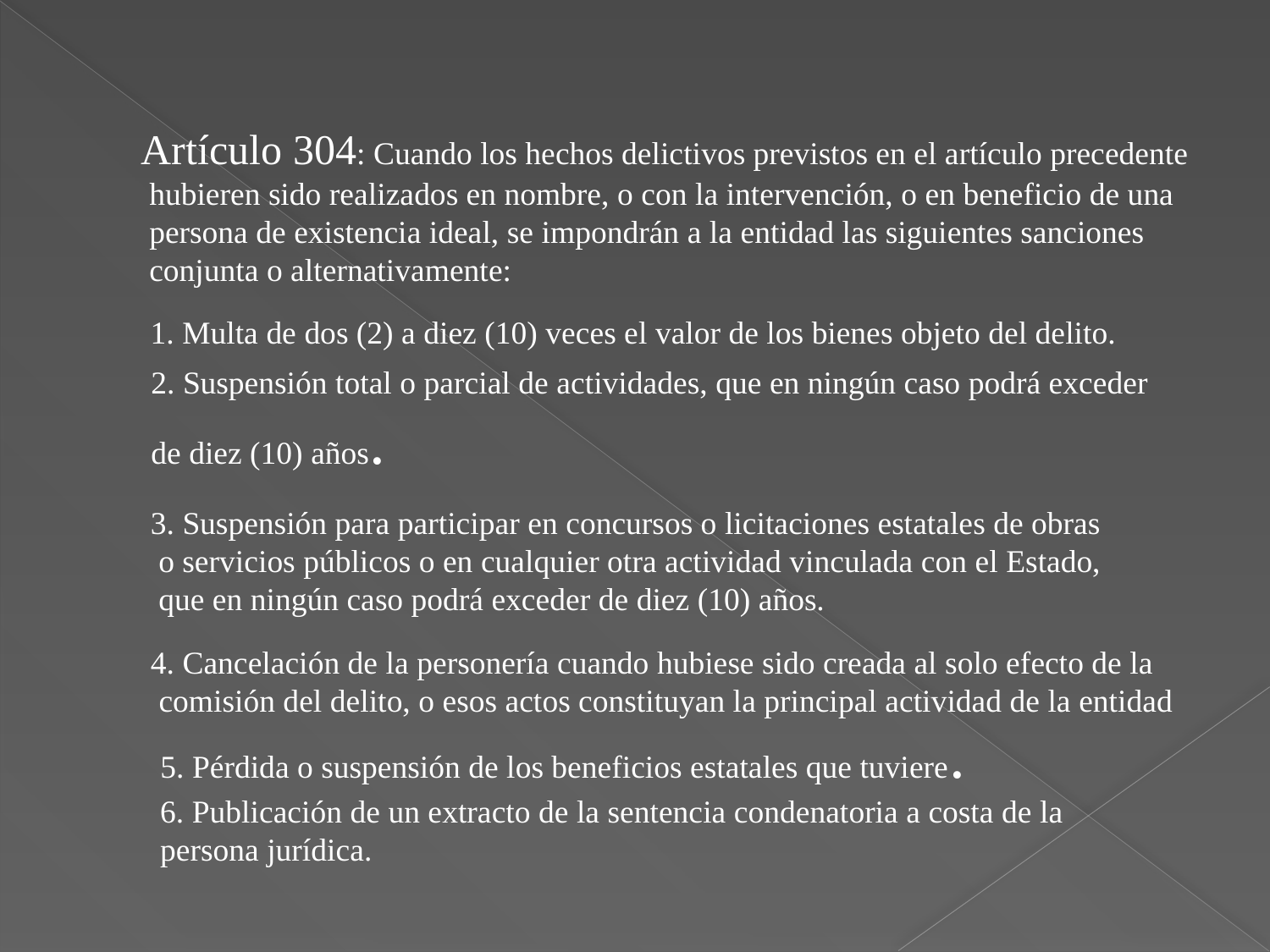

Artículo 304: Cuando los hechos delictivos previstos en el artículo precedente
 hubieren sido realizados en nombre, o con la intervención, o en beneficio de una
 persona de existencia ideal, se impondrán a la entidad las siguientes sanciones
 conjunta o alternativamente:
1. Multa de dos (2) a diez (10) veces el valor de los bienes objeto del delito.

2. Suspensión total o parcial de actividades, que en ningún caso podrá exceder
de diez (10) años.

3. Suspensión para participar en concursos o licitaciones estatales de obras
 o servicios públicos o en cualquier otra actividad vinculada con el Estado,
 que en ningún caso podrá exceder de diez (10) años.

4. Cancelación de la personería cuando hubiese sido creada al solo efecto de la
 comisión del delito, o esos actos constituyan la principal actividad de la entidad
5. Pérdida o suspensión de los beneficios estatales que tuviere.

6. Publicación de un extracto de la sentencia condenatoria a costa de la
persona jurídica.